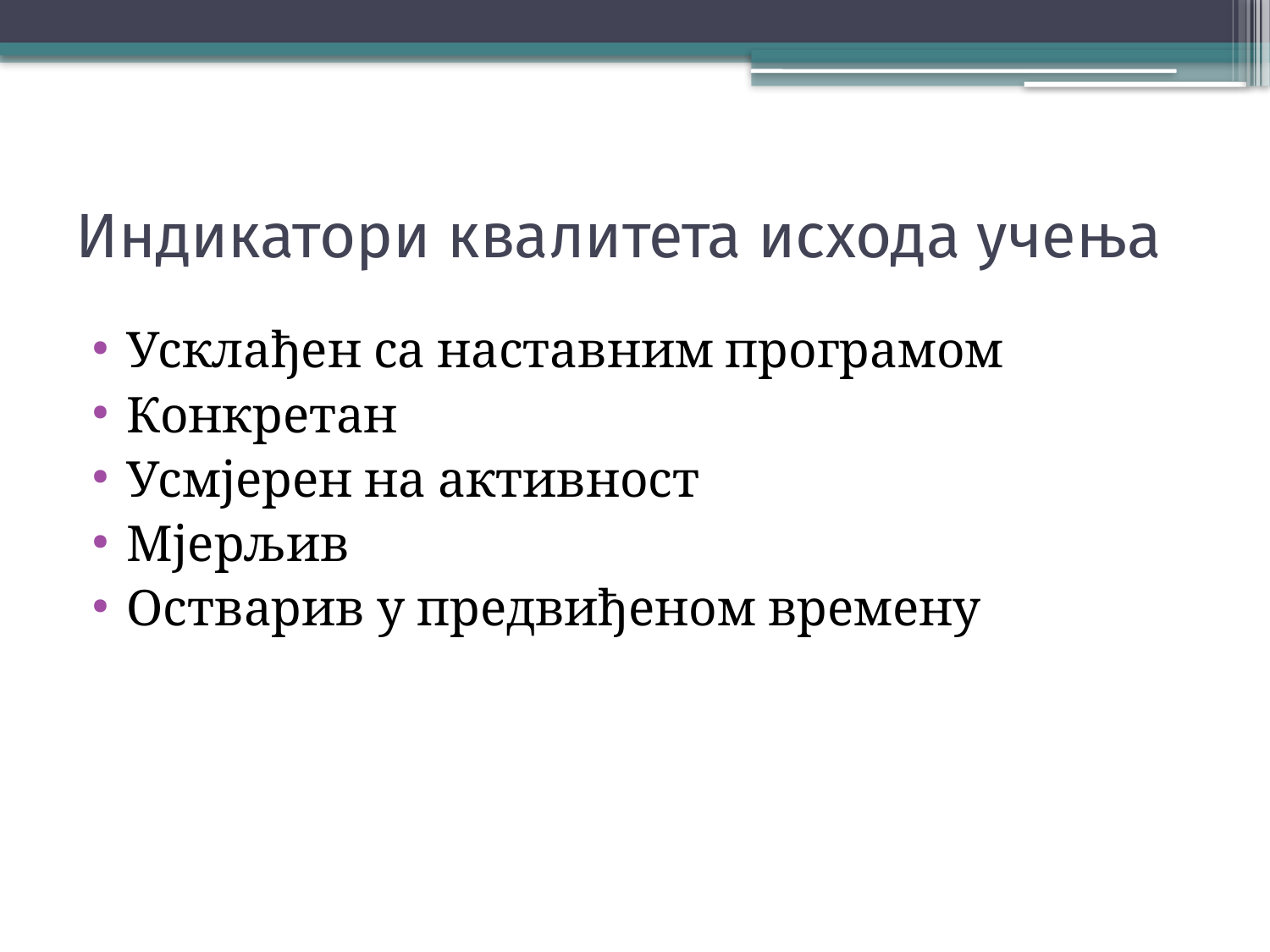

# Индикатори квалитета исхода учења
Усклађен са наставним програмом
Конкретан
Усмјерен на активност
Мјерљив
Остварив у предвиђеном времену